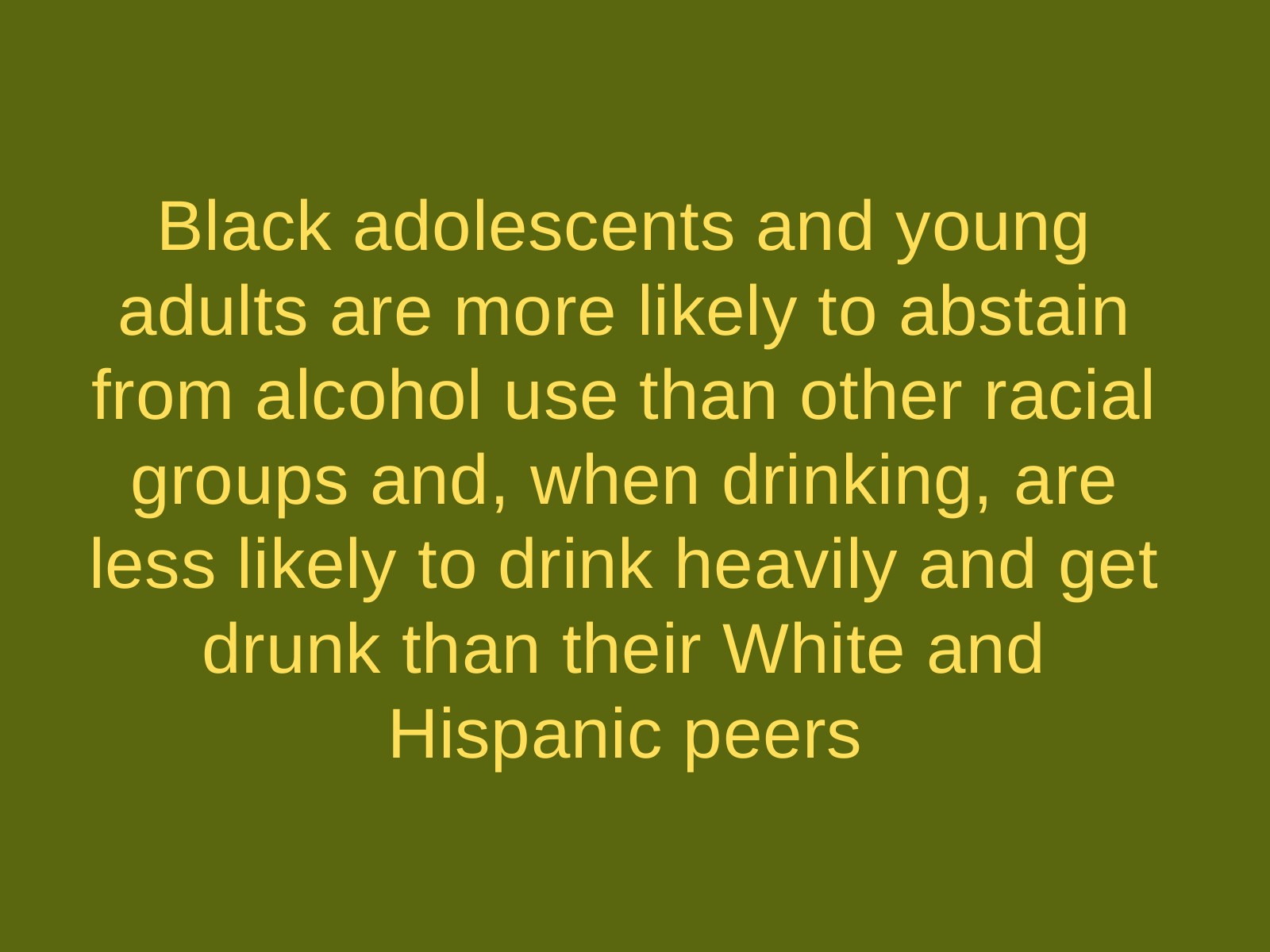

Black adolescents and young adults are more likely to abstain from alcohol use than other racial groups and, when drinking, are less likely to drink heavily and get drunk than their White and Hispanic peers